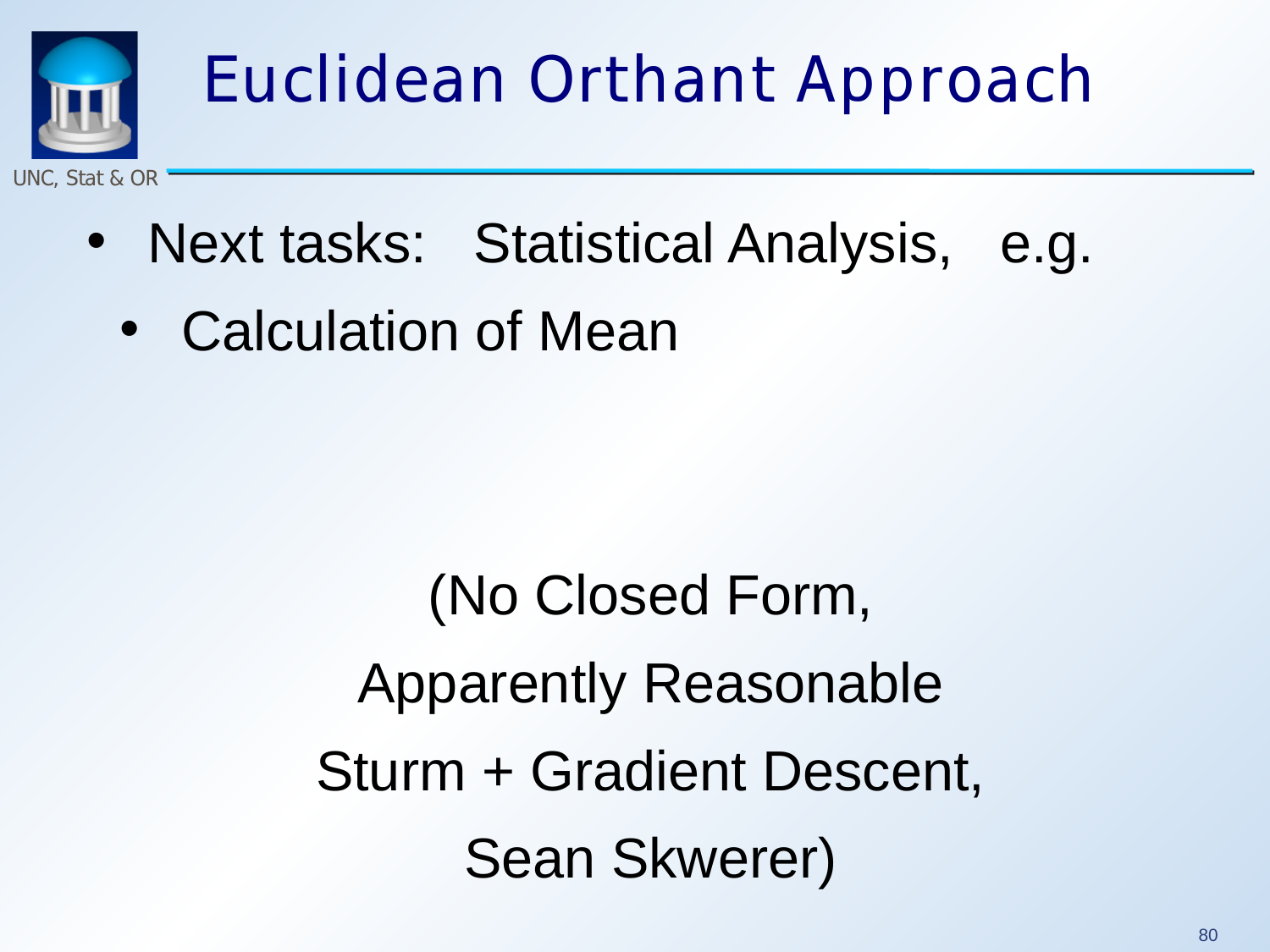

# Euclidean Orthant Approach
  Next tasks:   Statistical Analysis,   e.g.
  Calculation of Mean

(No Closed Form,
Apparently Reasonable
Sturm + Gradient Descent,
Sean Skwerer)